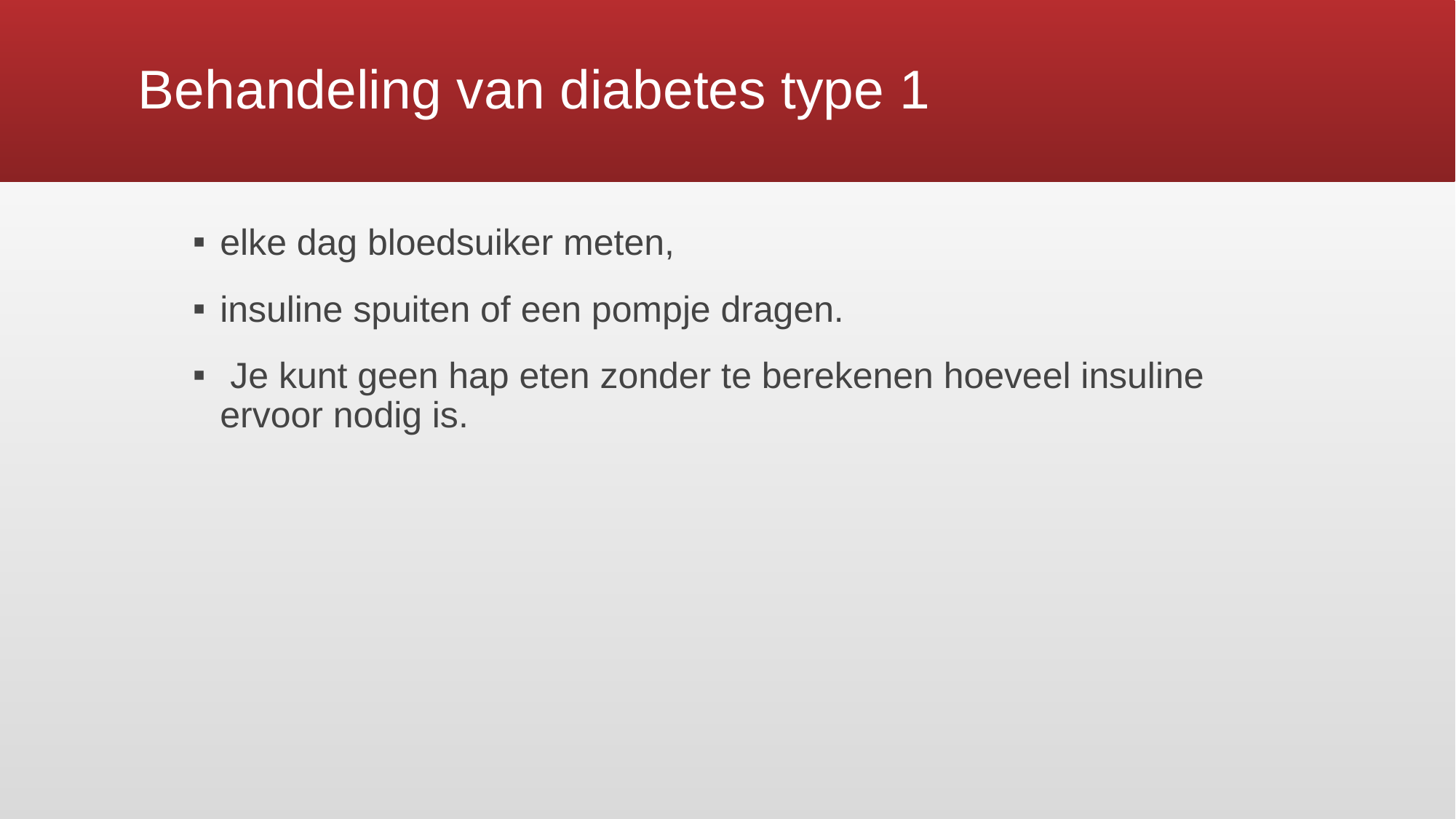

# Behandeling van diabetes type 1
elke dag bloedsuiker meten,
insuline spuiten of een pompje dragen.
 Je kunt geen hap eten zonder te berekenen hoeveel insuline ervoor nodig is.